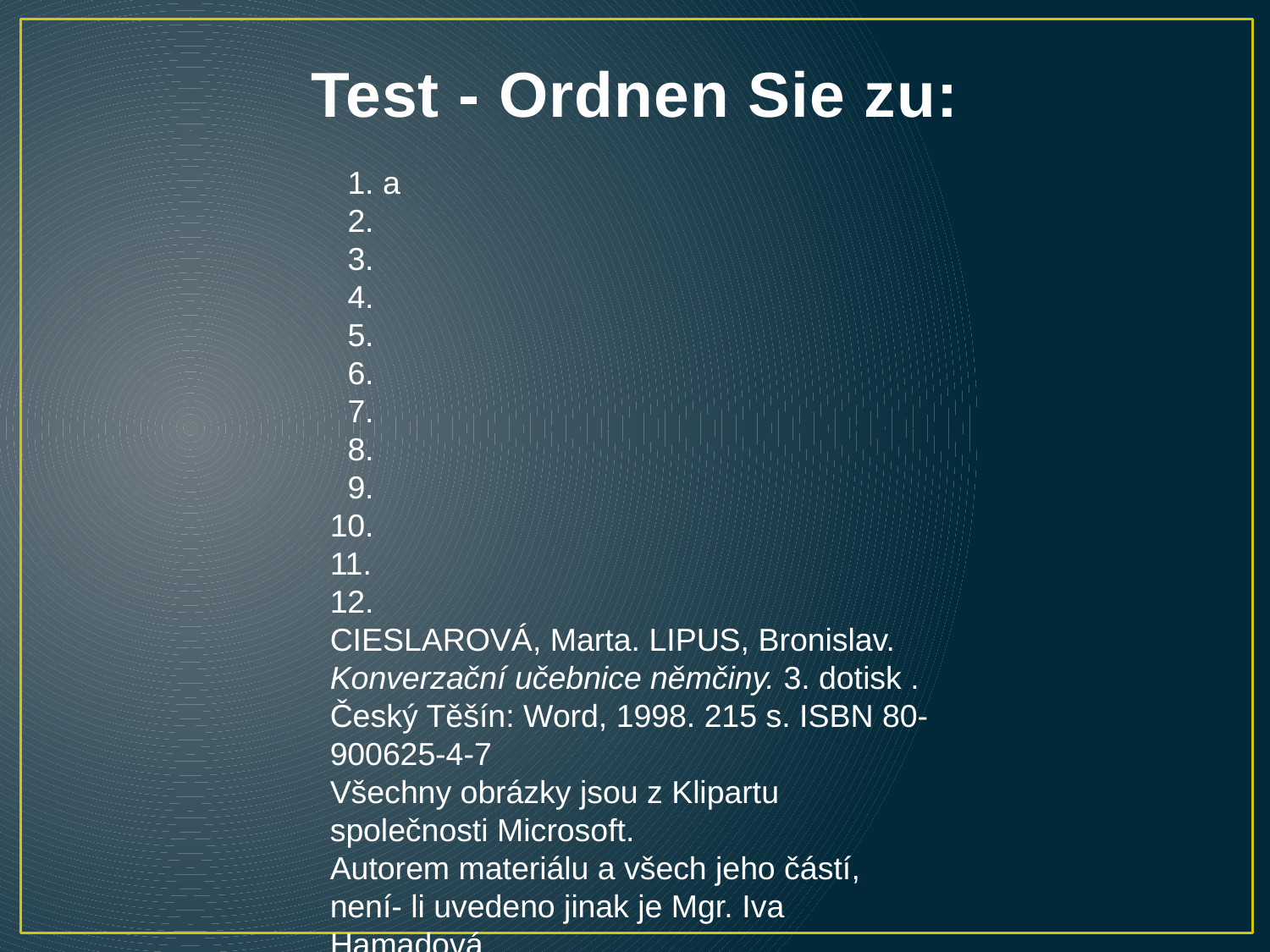

# Test - Ordnen Sie zu:
  1. a
  2.
  3.
  4.
  5.
  6.
  7.
  8.
  9.
10.
11.
12.
CIESLAROVÁ, Marta. LIPUS, Bronislav. Konverzační učebnice němčiny. 3. dotisk . Český Těšín: Word, 1998. 215 s. ISBN 80-900625-4-7
Všechny obrázky jsou z Klipartu společnosti Microsoft.
Autorem materiálu a všech jeho částí, není- li uvedeno jinak je Mgr. Iva Hamadová